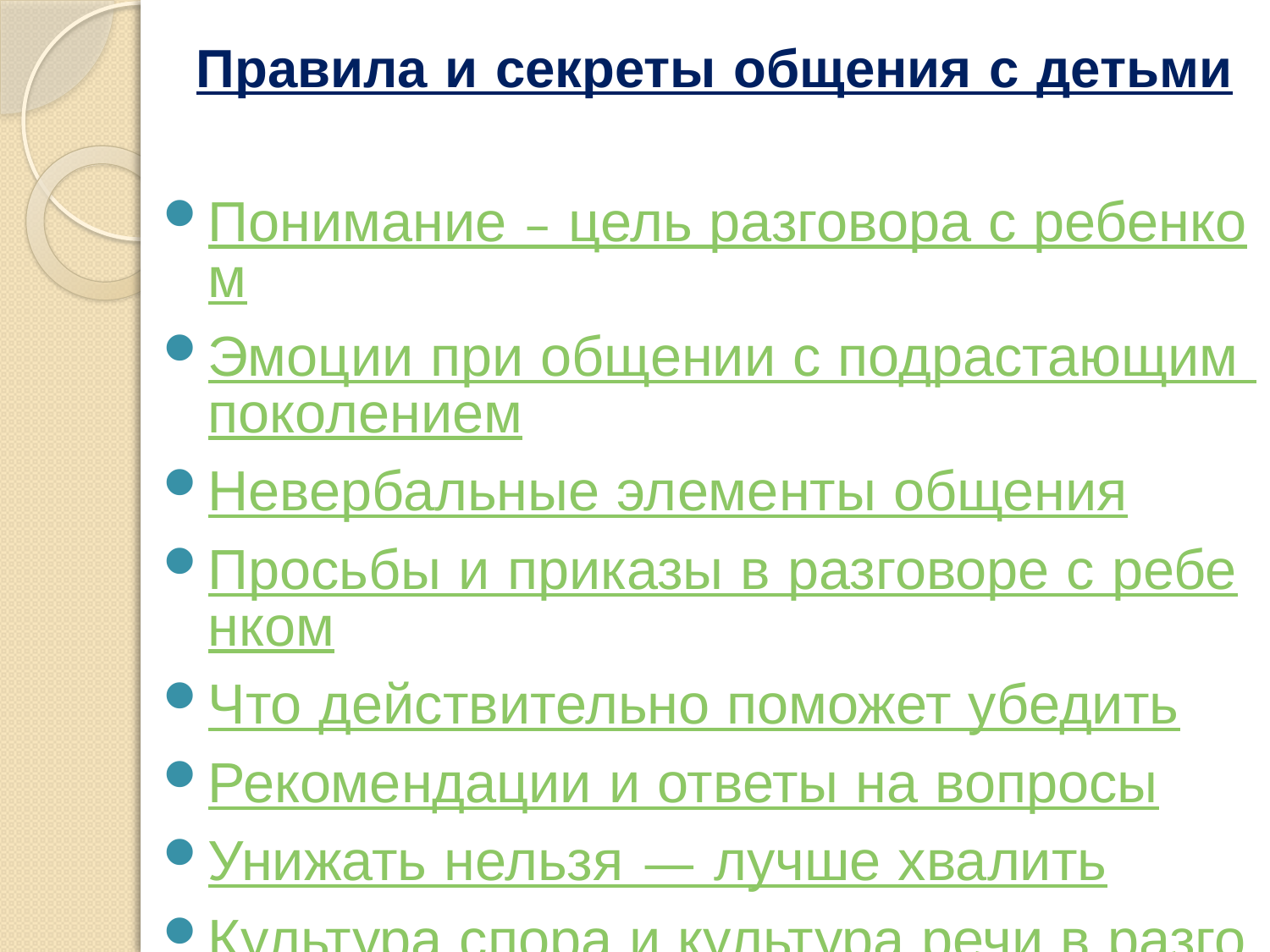

# Правила и секреты общения с детьми
Понимание – цель разговора с ребенком
Эмоции при общении с подрастающим поколением
Невербальные элементы общения
Просьбы и приказы в разговоре с ребенком
Что действительно поможет убедить
Рекомендации и ответы на вопросы
Унижать нельзя — лучше хвалить
Культура спора и культура речи в разговоре с ребенком